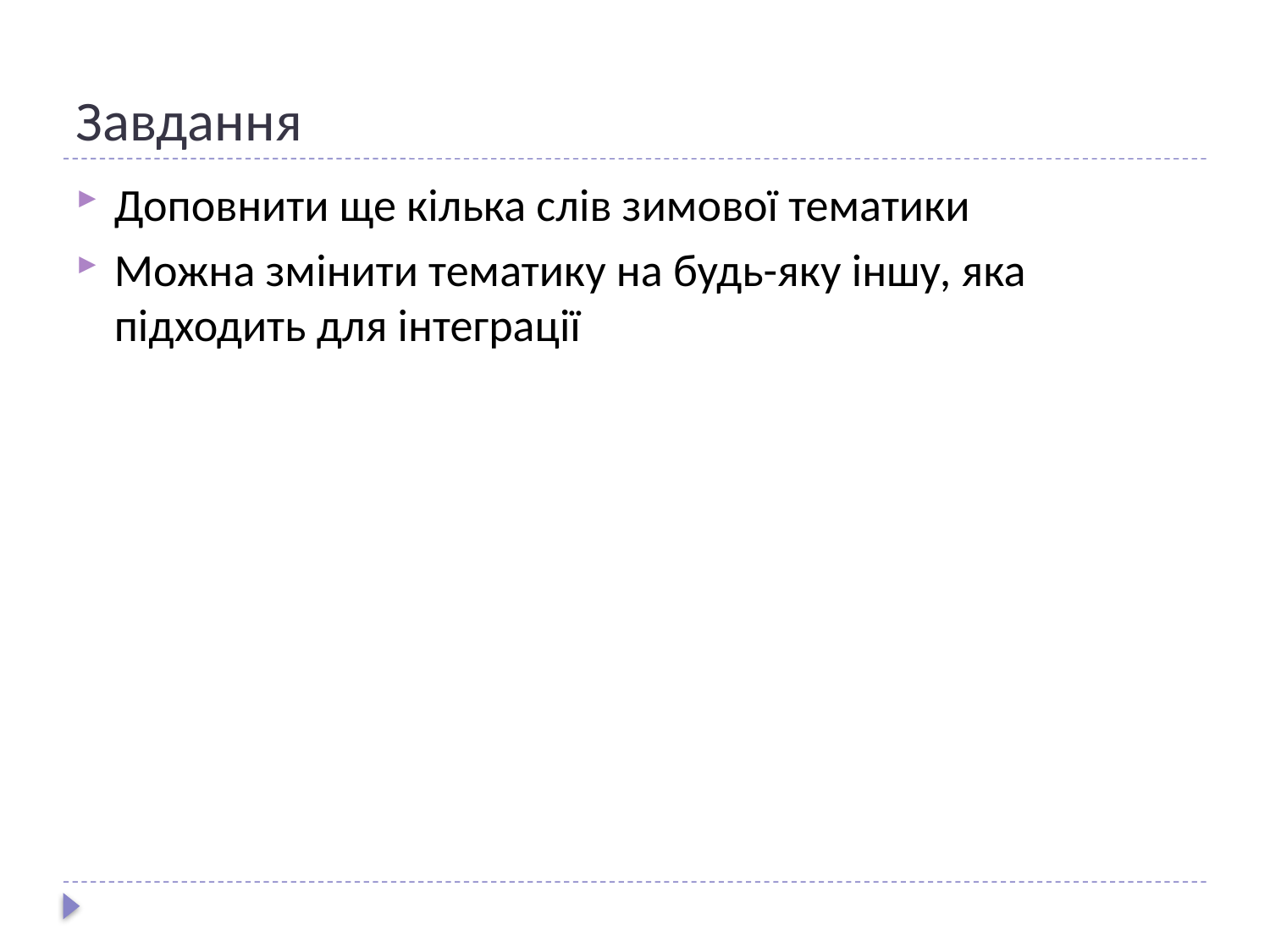

# Завдання
Доповнити ще кілька слів зимової тематики
Можна змінити тематику на будь-яку іншу, яка підходить для інтеграції